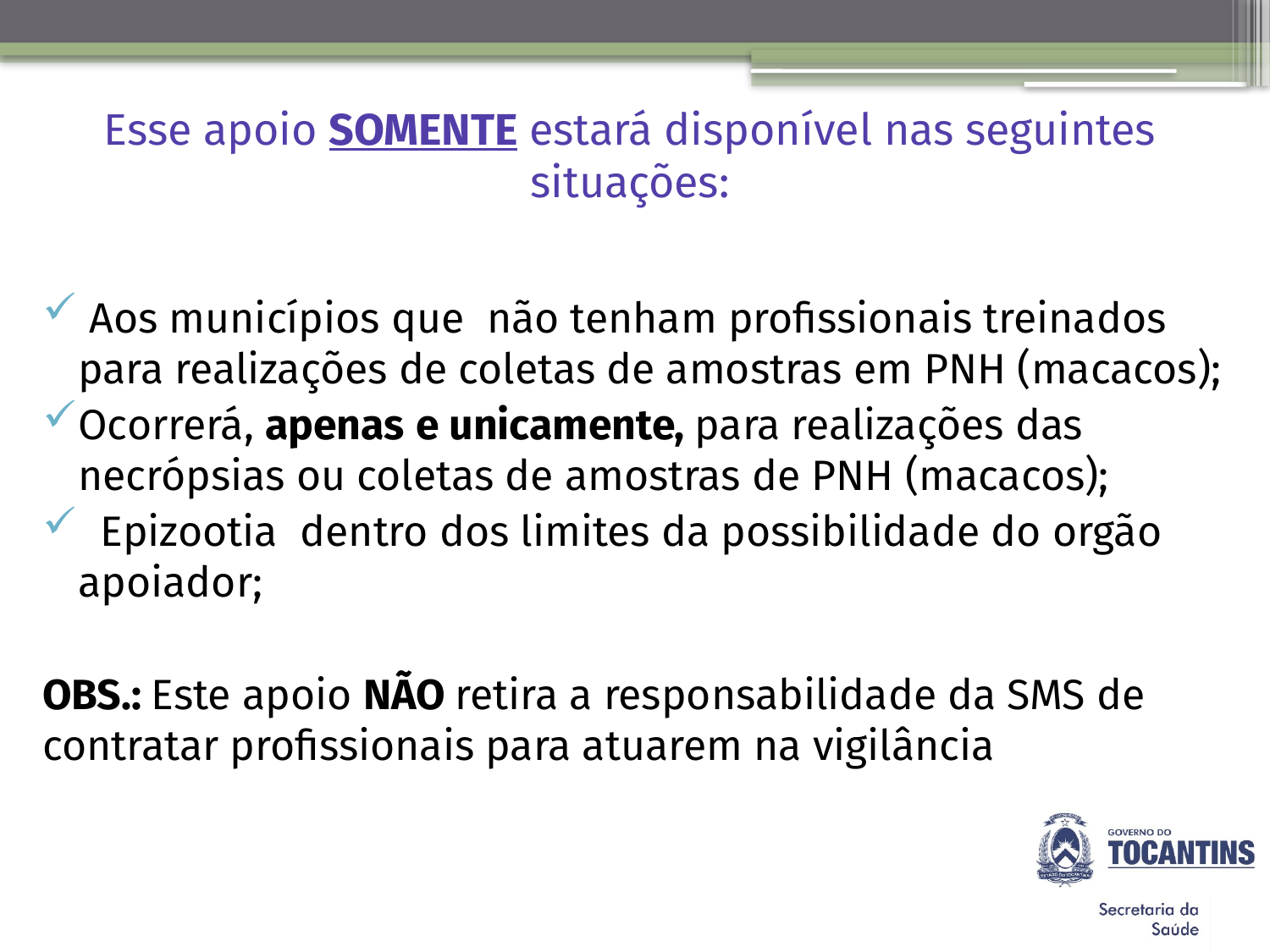

# Esse apoio SOMENTE estará disponível nas seguintes situações:

 Aos municípios que  não tenham profissionais treinados para realizações de coletas de amostras em PNH (macacos);
Ocorrerá, apenas e unicamente, para realizações das necrópsias ou coletas de amostras de PNH (macacos);
  Epizootia  dentro dos limites da possibilidade do orgão apoiador;

OBS.: Este apoio NÃO retira a responsabilidade da SMS de contratar profissionais para atuarem na vigilância